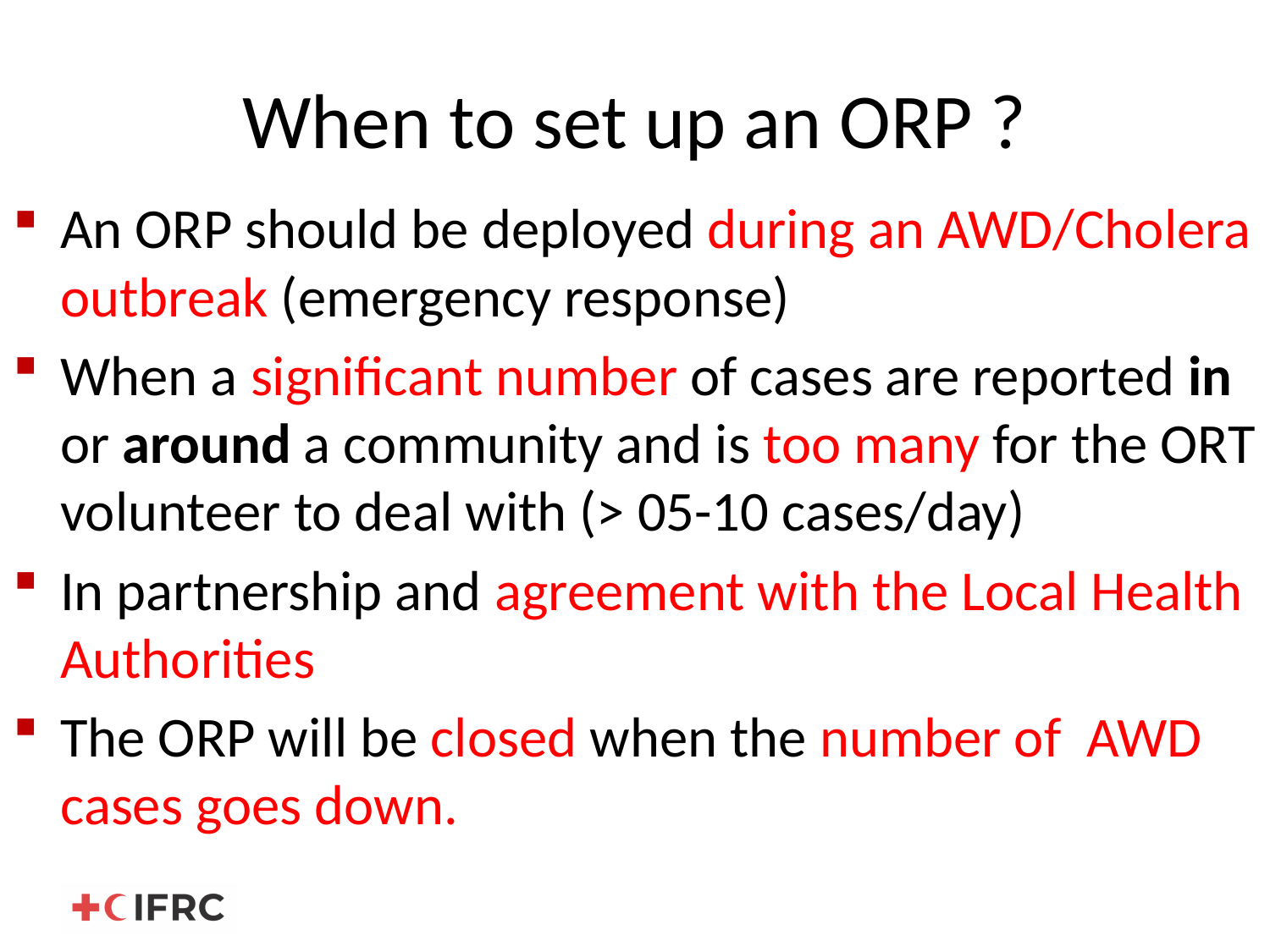

# When to set up an ORP ?
An ORP should be deployed during an AWD/Cholera outbreak (emergency response)
When a significant number of cases are reported in or around a community and is too many for the ORT volunteer to deal with (> 05-10 cases/day)
In partnership and agreement with the Local Health Authorities
The ORP will be closed when the number of  AWD   cases goes down.